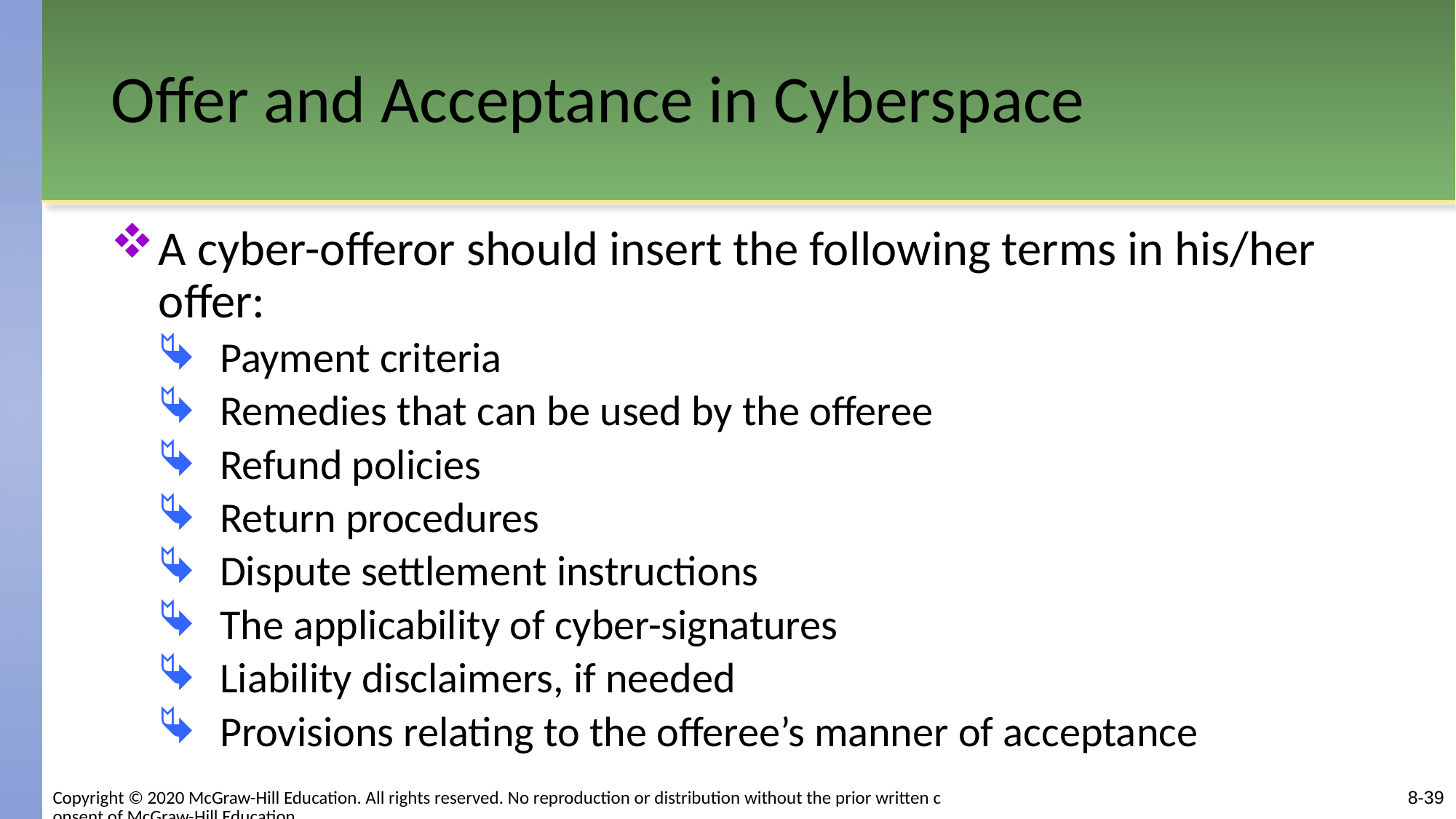

# Offer and Acceptance in Cyberspace
A cyber-offeror should insert the following terms in his/her offer:
Payment criteria
Remedies that can be used by the offeree
Refund policies
Return procedures
Dispute settlement instructions
The applicability of cyber-signatures
Liability disclaimers, if needed
Provisions relating to the offeree’s manner of acceptance
8-39
Copyright © 2020 McGraw-Hill Education. All rights reserved. No reproduction or distribution without the prior written consent of McGraw-Hill Education.